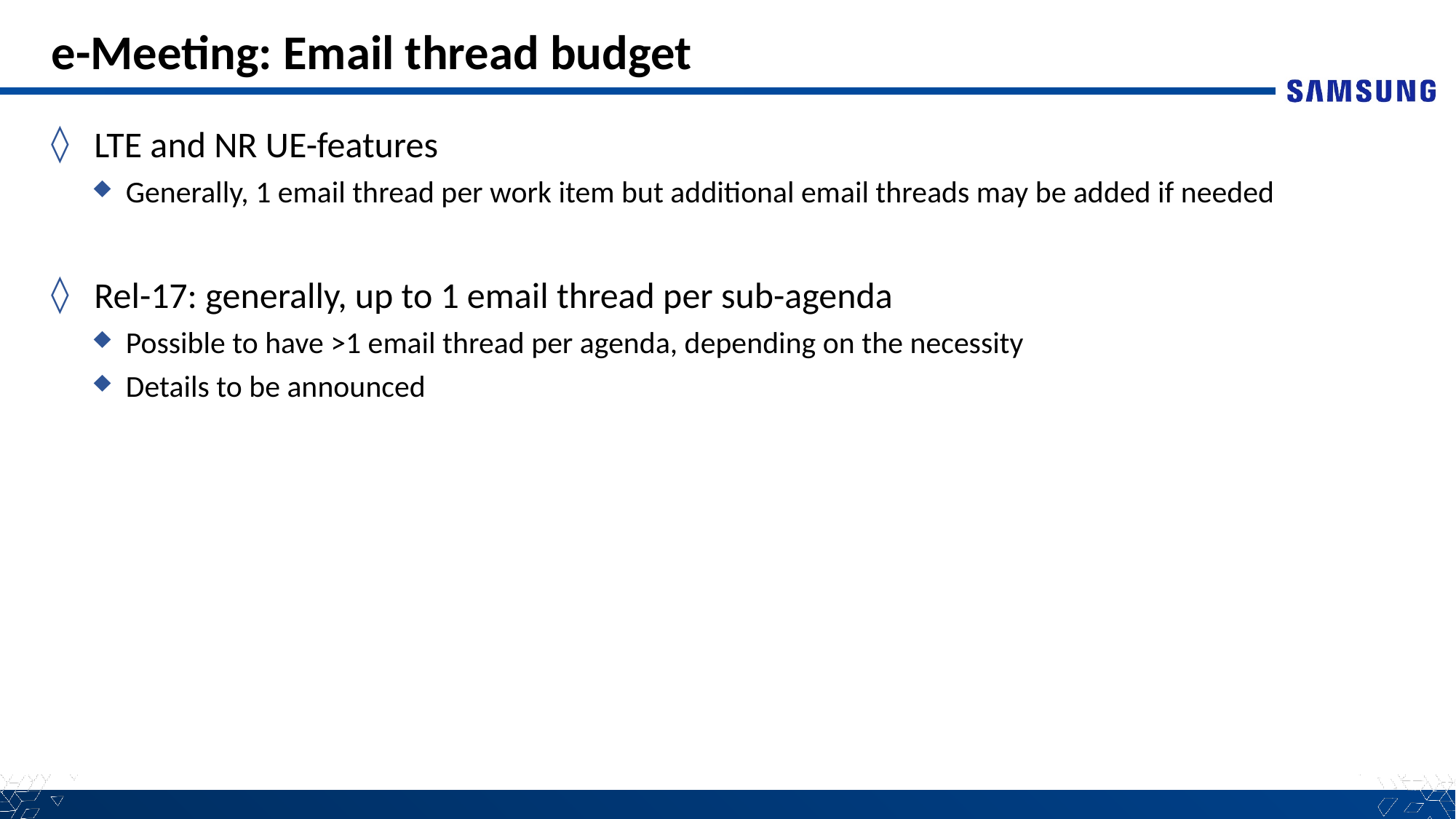

# e-Meeting: Email thread budget
LTE and NR UE-features
Generally, 1 email thread per work item but additional email threads may be added if needed

Rel-17: generally, up to 1 email thread per sub-agenda
Possible to have >1 email thread per agenda, depending on the necessity
Details to be announced